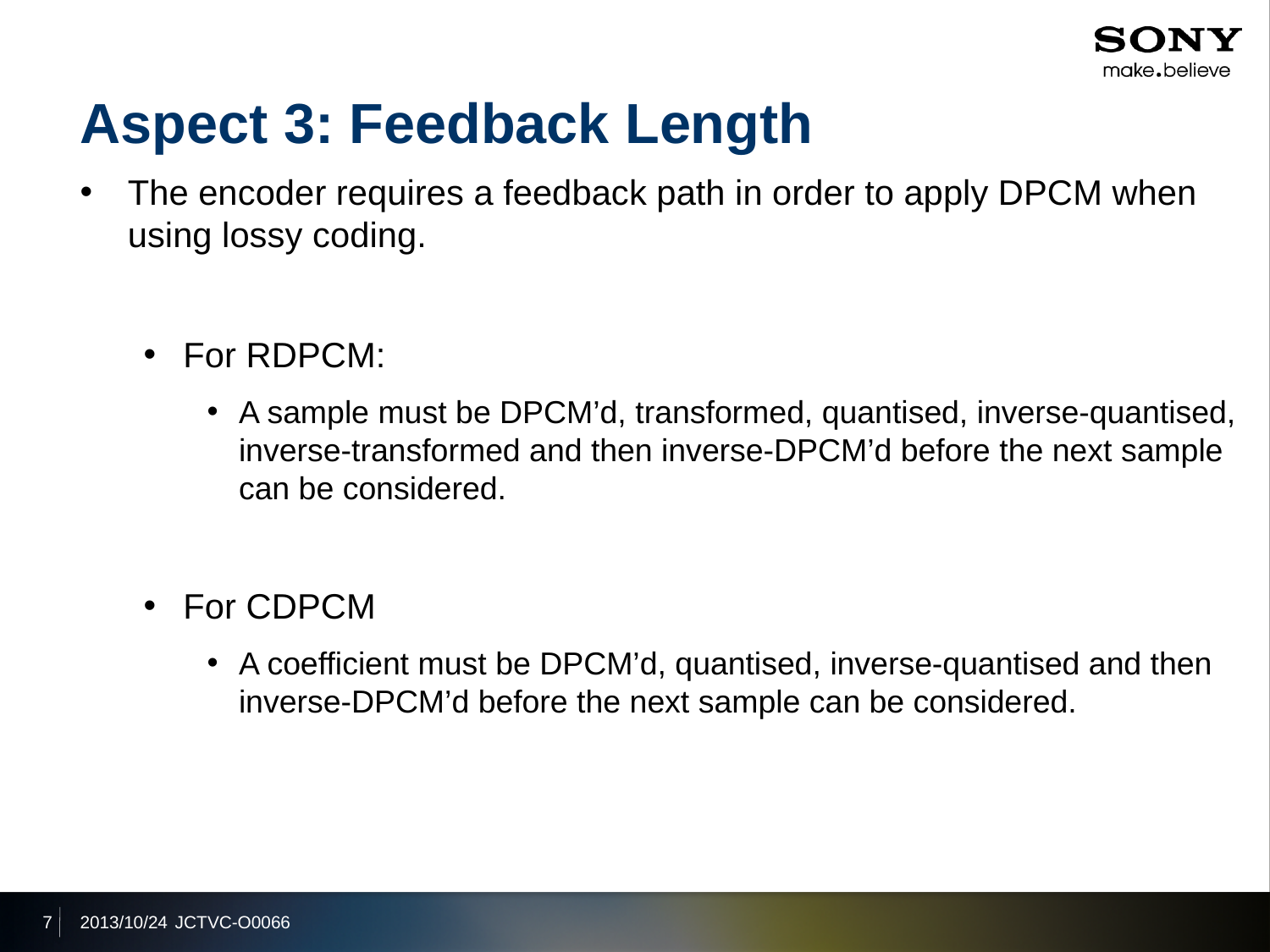

# Aspect 3: Feedback Length
The encoder requires a feedback path in order to apply DPCM when using lossy coding.

For RDPCM:
A sample must be DPCM’d, transformed, quantised, inverse-quantised, inverse-transformed and then inverse-DPCM’d before the next sample can be considered.

For CDPCM
A coefficient must be DPCM’d, quantised, inverse-quantised and then inverse-DPCM’d before the next sample can be considered.

7
2013/10/24
JCTVC-O0066